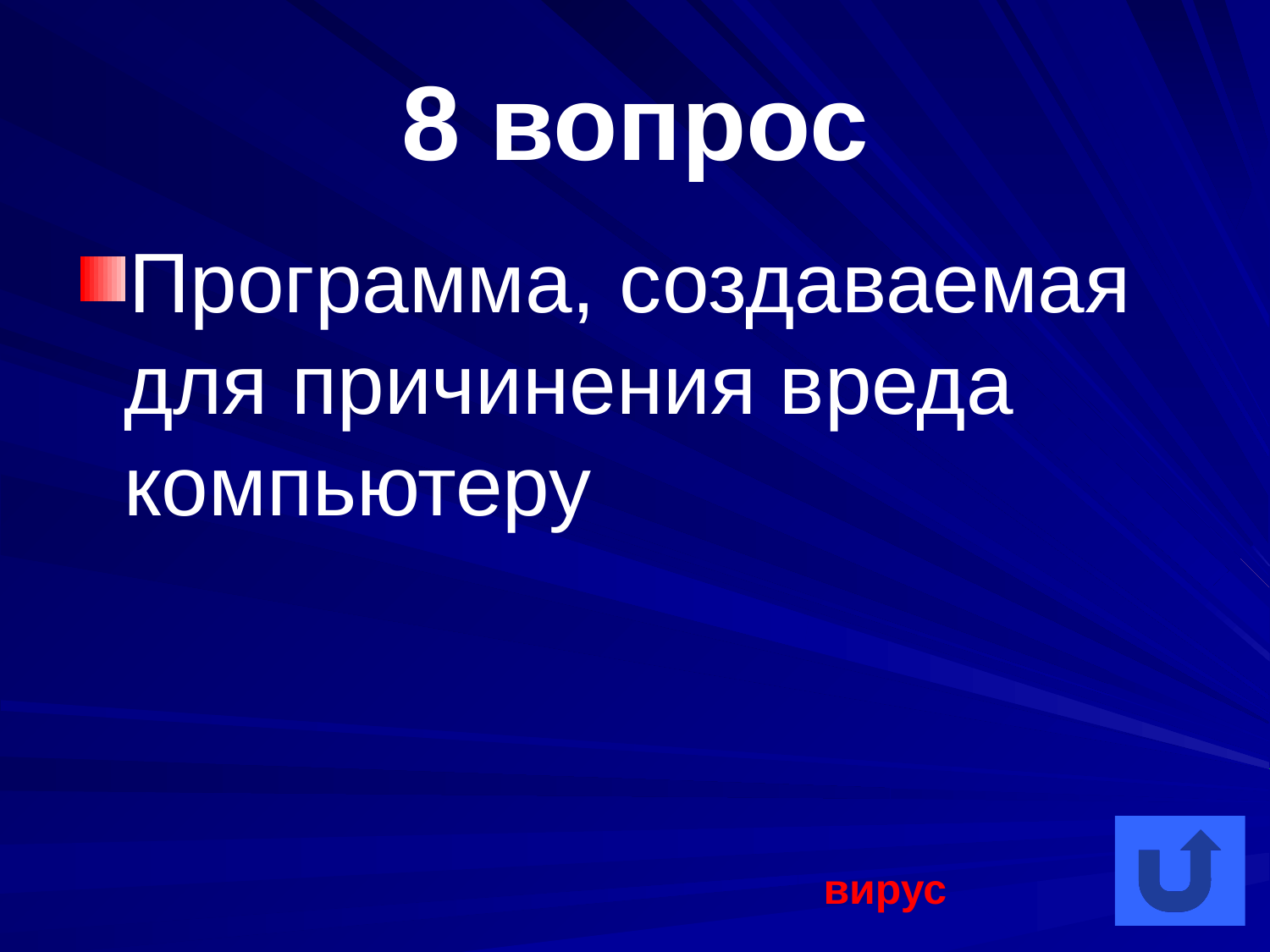

# 8 вопрос
Программа, создаваемая для причинения вреда компьютеру

вирус